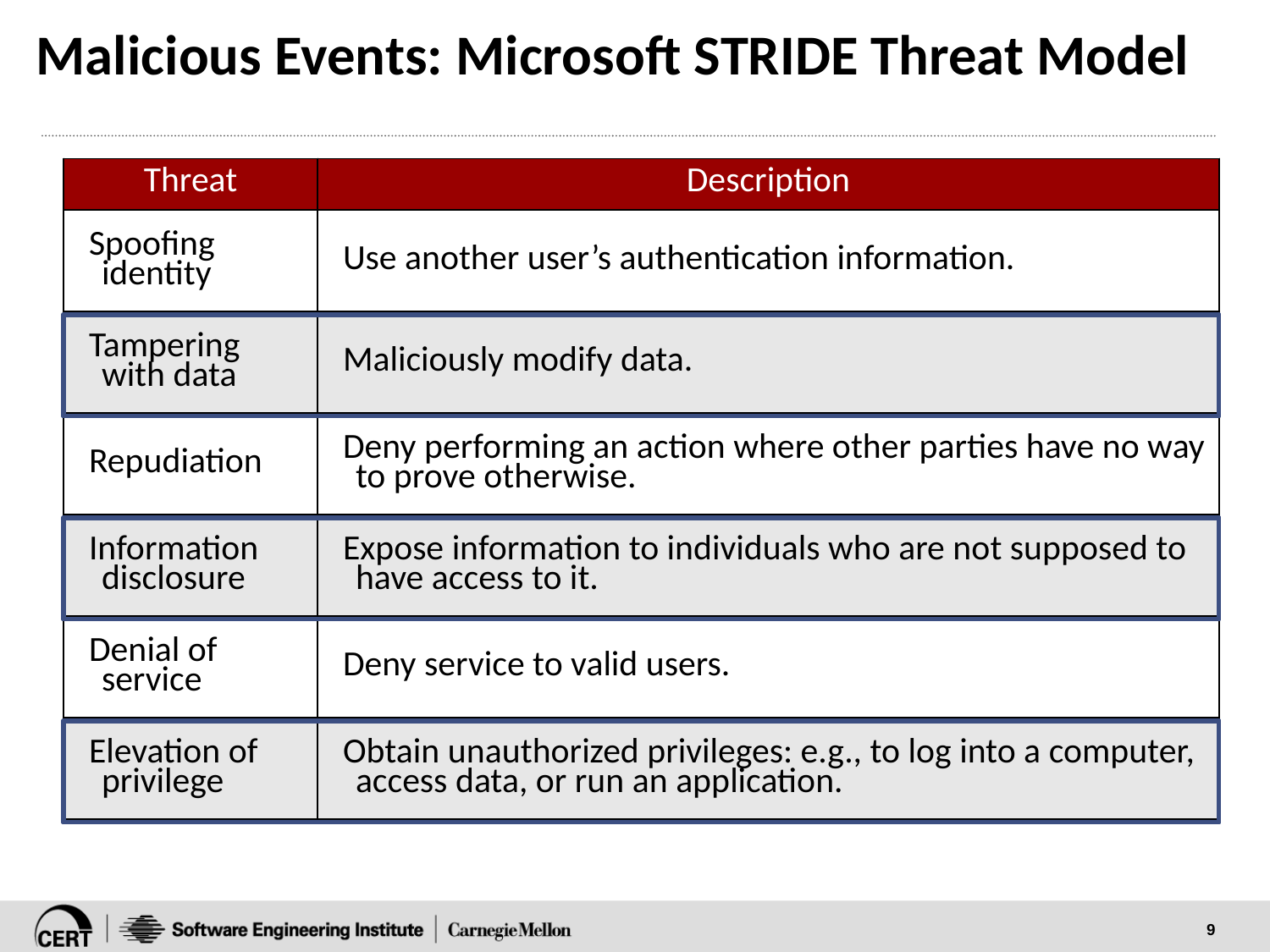

# Malicious Events: Microsoft STRIDE Threat Model
| Threat | Description |
| --- | --- |
| Spoofing identity | Use another user's authentication information |
|  |  |
| Repudiation | Deny performing an action where other parties have no way to prove otherwise. |
|  |  |
| Denial of service | Deny service to valid users |
|  |  |
| Threat | Description |
| --- | --- |
| Spoofing identity | Use another user's authentication information |
| Tampering with data | Maliciously modify data |
| Repudiation | Deny performing an action where other parties have no way to prove otherwise. |
|  |  |
| Denial of service | Deny service to valid users |
|  |  |
| Threat | Description |
| --- | --- |
| Spoofing identity | Use another user's authentication information |
| Tampering with data | Maliciously modify data |
| Repudiation | Deny performing an action where other parties have no way to prove otherwise. |
| Information disclosure | Expose information to individuals who are not supposed to have access to it. |
| Denial of service | Deny service to valid users |
|  |  |
| Threat | Description |
| --- | --- |
| Spoofing identity | Use another user’s authentication information. |
| Tampering with data | Maliciously modify data. |
| Repudiation | Deny performing an action where other parties have no way to prove otherwise. |
| Information disclosure | Expose information to individuals who are not supposed to have access to it. |
| Denial of service | Deny service to valid users. |
| Elevation of privilege | Obtain unauthorized privileges: e.g., to log into a computer, access data, or run an application. |